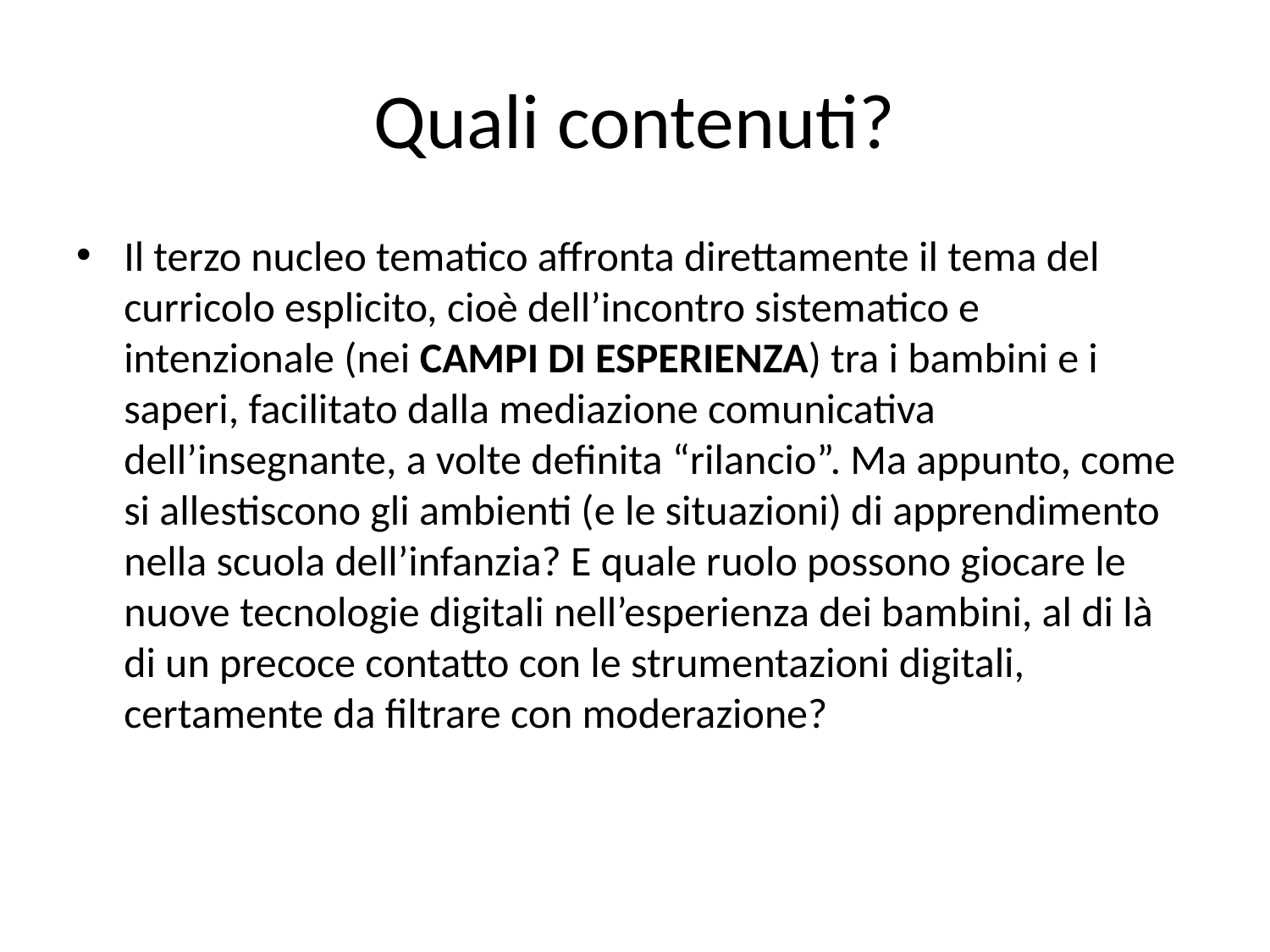

# Quali contenuti?
Il terzo nucleo tematico affronta direttamente il tema del curricolo esplicito, cioè dell’incontro sistematico e intenzionale (nei CAMPI DI ESPERIENZA) tra i bambini e i saperi, facilitato dalla mediazione comunicativa dell’insegnante, a volte definita “rilancio”. Ma appunto, come si allestiscono gli ambienti (e le situazioni) di apprendimento nella scuola dell’infanzia? E quale ruolo possono giocare le nuove tecnologie digitali nell’esperienza dei bambini, al di là di un precoce contatto con le strumentazioni digitali, certamente da filtrare con moderazione?